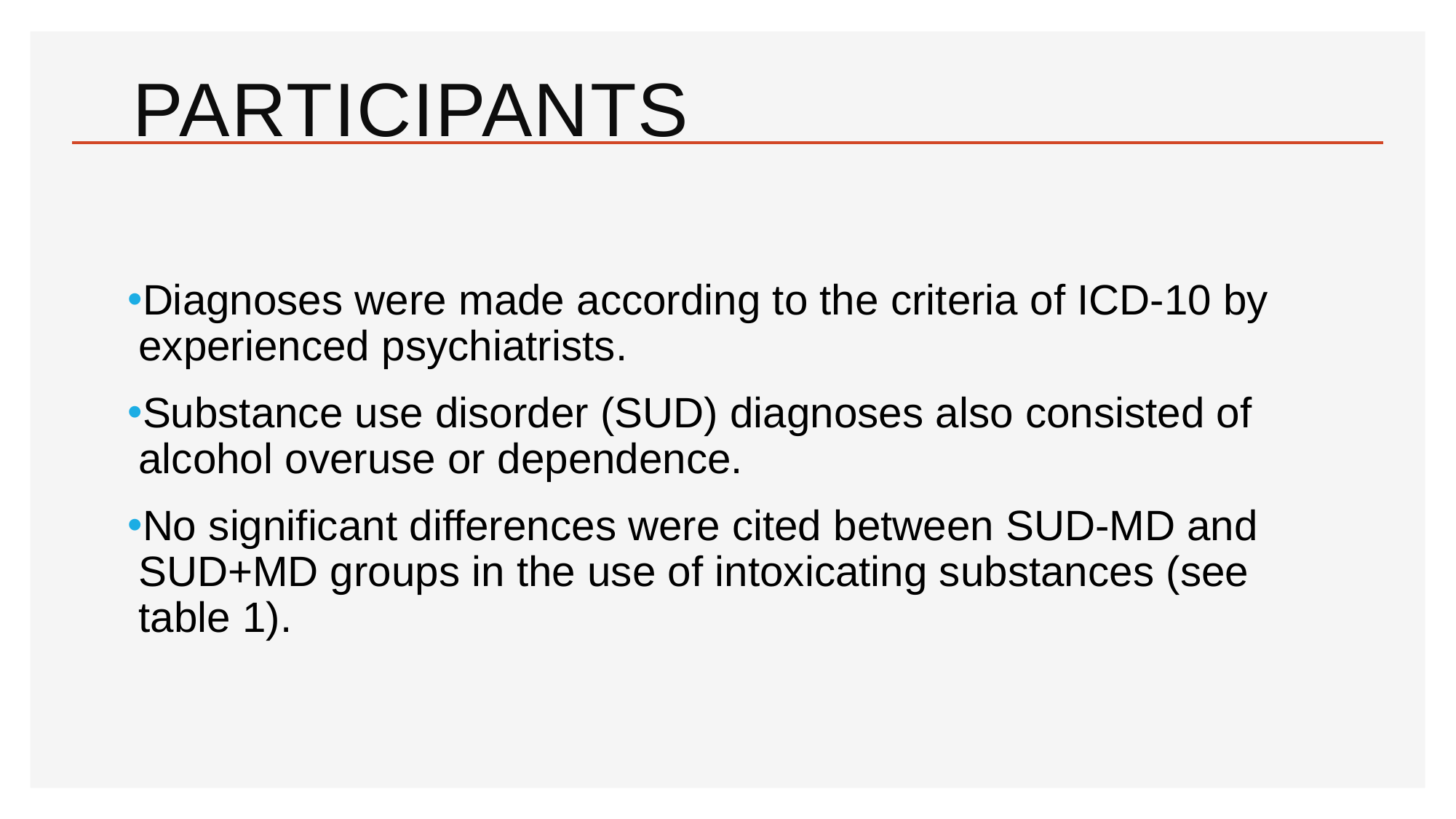

# Participants
Diagnoses were made according to the criteria of ICD-10 by experienced psychiatrists.
Substance use disorder (SUD) diagnoses also consisted of alcohol overuse or dependence.
No significant differences were cited between SUD-MD and SUD+MD groups in the use of intoxicating substances (see table 1).